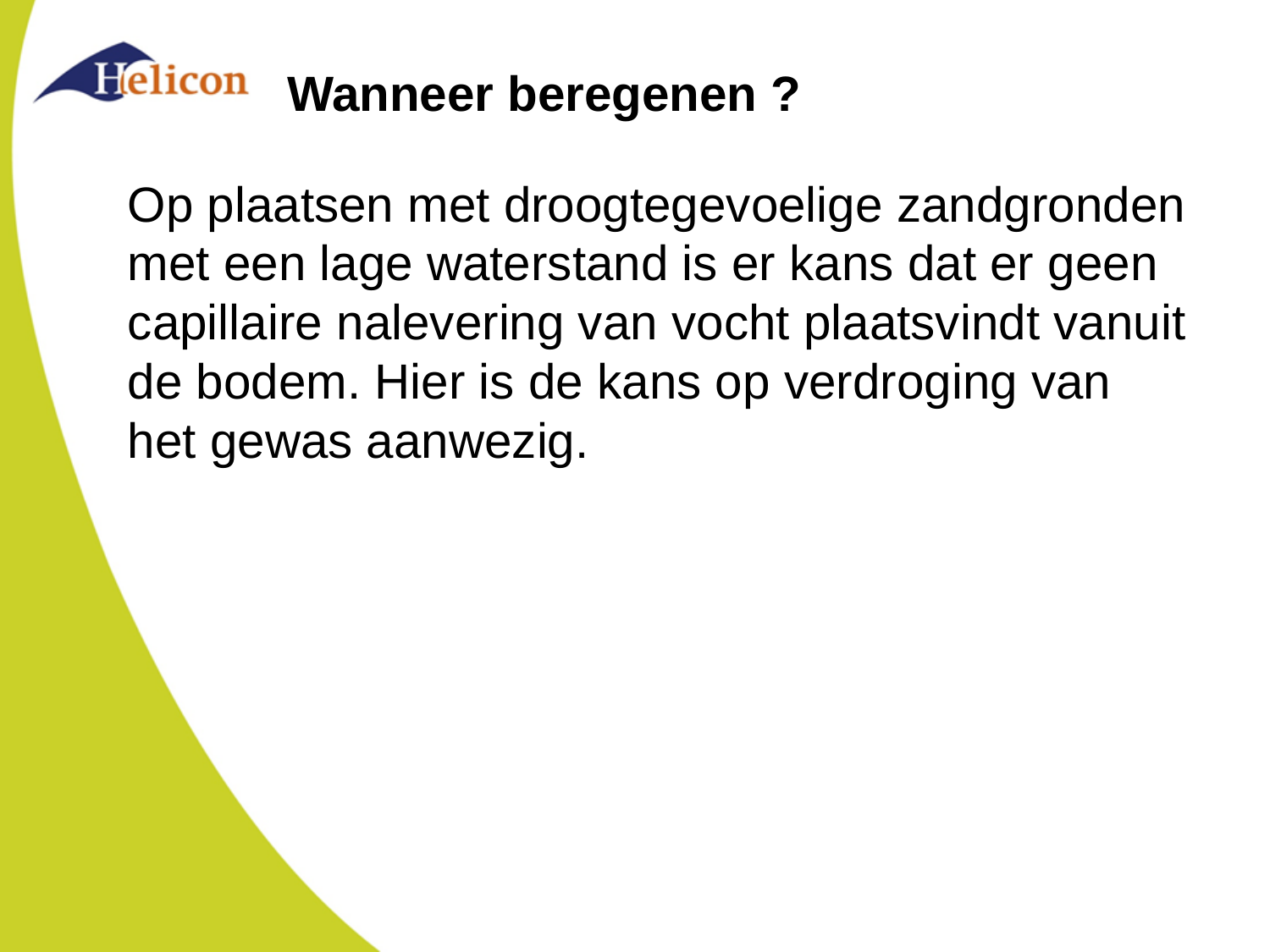

# Wanneer beregenen ?
Op plaatsen met droogtegevoelige zandgronden met een lage waterstand is er kans dat er geen capillaire nalevering van vocht plaatsvindt vanuit de bodem. Hier is de kans op verdroging van het gewas aanwezig.